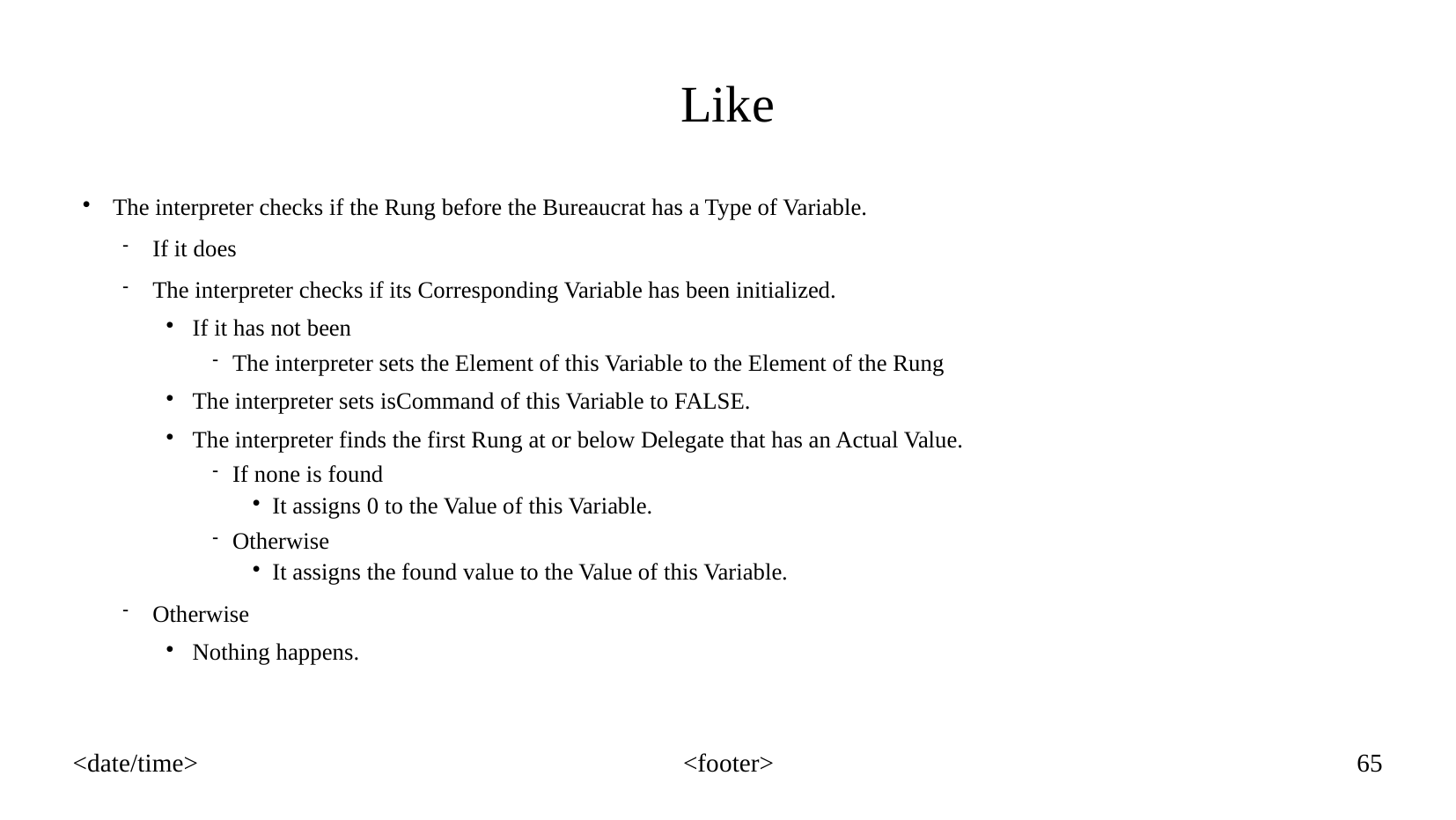

Like
The interpreter checks if the Rung before the Bureaucrat has a Type of Variable.
If it does
The interpreter checks if its Corresponding Variable has been initialized.
If it has not been
The interpreter sets the Element of this Variable to the Element of the Rung
The interpreter sets isCommand of this Variable to FALSE.
The interpreter finds the first Rung at or below Delegate that has an Actual Value.
If none is found
It assigns 0 to the Value of this Variable.
Otherwise
It assigns the found value to the Value of this Variable.
Otherwise
Nothing happens.